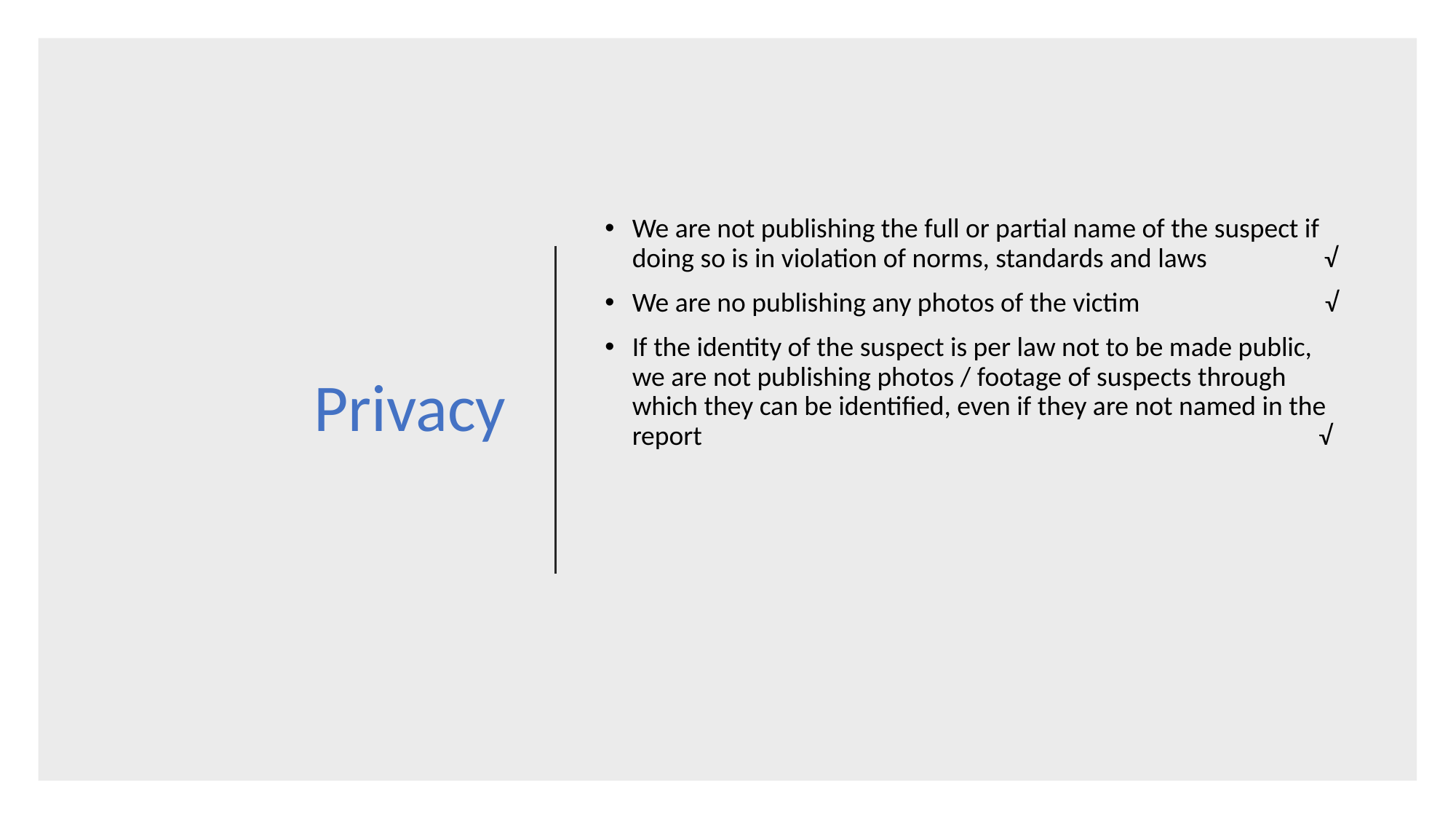

# Privacy
We are not publishing the full or partial name of the suspect if doing so is in violation of norms, standards and laws                   √
We are no publishing any photos of the victim                              √
If the identity of the suspect is per law not to be made public, we are not publishing photos / footage of suspects through which they can be identified, even if they are not named in the report                                                                                                    √